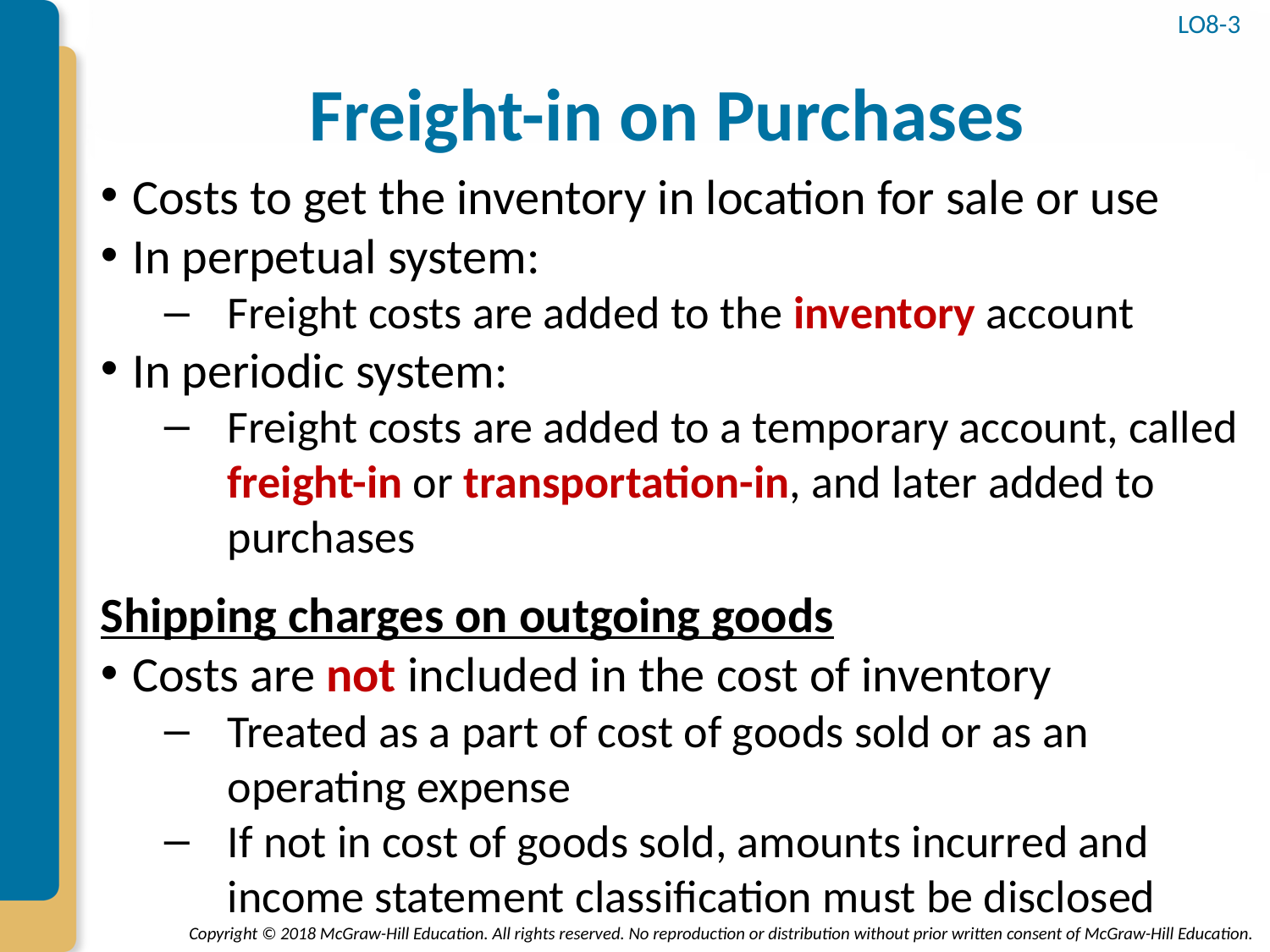

LO8-3
# Freight-in on Purchases
Costs to get the inventory in location for sale or use
In perpetual system:
Freight costs are added to the inventory account
In periodic system:
Freight costs are added to a temporary account, called freight-in or transportation-in, and later added to purchases
Shipping charges on outgoing goods
Costs are not included in the cost of inventory
Treated as a part of cost of goods sold or as an operating expense
If not in cost of goods sold, amounts incurred and income statement classification must be disclosed